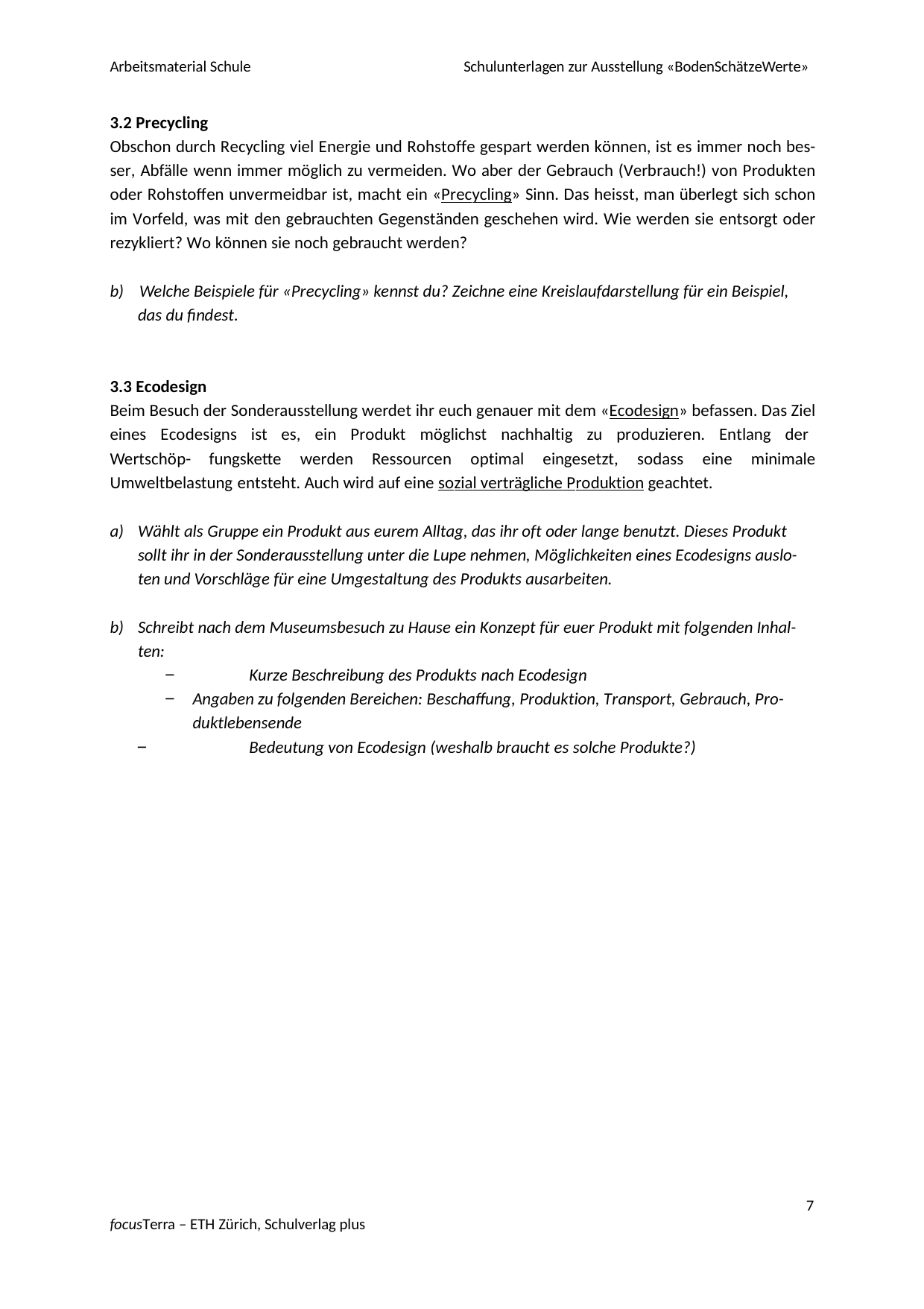

Arbeitsmaterial Schule
Schulunterlagen zur Ausstellung «BodenSchätzeWerte»
3.2 Precycling
Obschon durch Recycling viel Energie und Rohstoffe gespart werden können, ist es immer noch bes- ser, Abfälle wenn immer möglich zu vermeiden. Wo aber der Gebrauch (Verbrauch!) von Produkten oder Rohstoffen unvermeidbar ist, macht ein «Precycling» Sinn. Das heisst, man überlegt sich schon im Vorfeld, was mit den gebrauchten Gegenständen geschehen wird. Wie werden sie entsorgt oder rezykliert? Wo können sie noch gebraucht werden?

b)    Welche Beispiele für «Precycling» kennst du? Zeichne eine Kreislaufdarstellung für ein Beispiel, das du findest.
3.3 Ecodesign
Beim Besuch der Sonderausstellung werdet ihr euch genauer mit dem «Ecodesign» befassen. Das Ziel eines  Ecodesigns  ist  es,  ein  Produkt  möglichst  nachhaltig  zu  produzieren.  Entlang  der  Wertschöp- fungskette werden Ressourcen optimal eingesetzt, sodass eine minimale Umweltbelastung entsteht. Auch wird auf eine sozial verträgliche Produktion geachtet.

Wählt als Gruppe ein Produkt aus eurem Alltag, das ihr oft oder lange benutzt. Dieses Produkt sollt ihr in der Sonderausstellung unter die Lupe nehmen, Möglichkeiten eines Ecodesigns auslo- ten und Vorschläge für eine Umgestaltung des Produkts ausarbeiten.

Schreibt nach dem Museumsbesuch zu Hause ein Konzept für euer Produkt mit folgenden Inhal- ten:
−	Kurze Beschreibung des Produkts nach Ecodesign
−	Angaben zu folgenden Bereichen: Beschaffung, Produktion, Transport, Gebrauch, Pro- duktlebensende
−	Bedeutung von Ecodesign (weshalb braucht es solche Produkte?)
7
focusTerra – ETH Zürich, Schulverlag plus